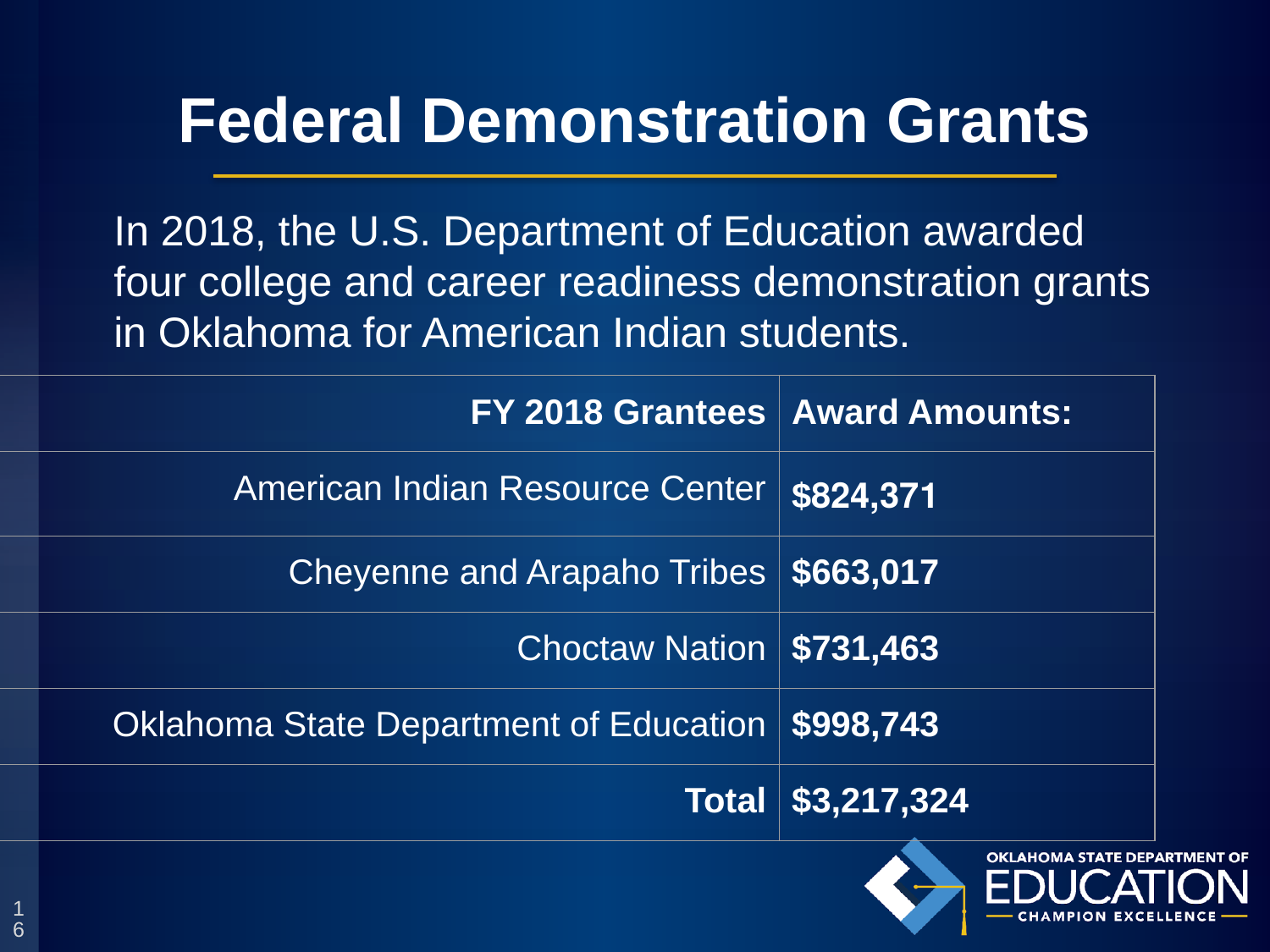

# Federal Demonstration Grants
In 2018, the U.S. Department of Education awarded four college and career readiness demonstration grants in Oklahoma for American Indian students.
| FY 2018 Grantees | Award Amounts: |
| --- | --- |
| American Indian Resource Center | $824,371 |
| Cheyenne and Arapaho Tribes | $663,017 |
| Choctaw Nation | $731,463 |
| Oklahoma State Department of Education | $998,743 |
| Total | $3,217,324 |
16